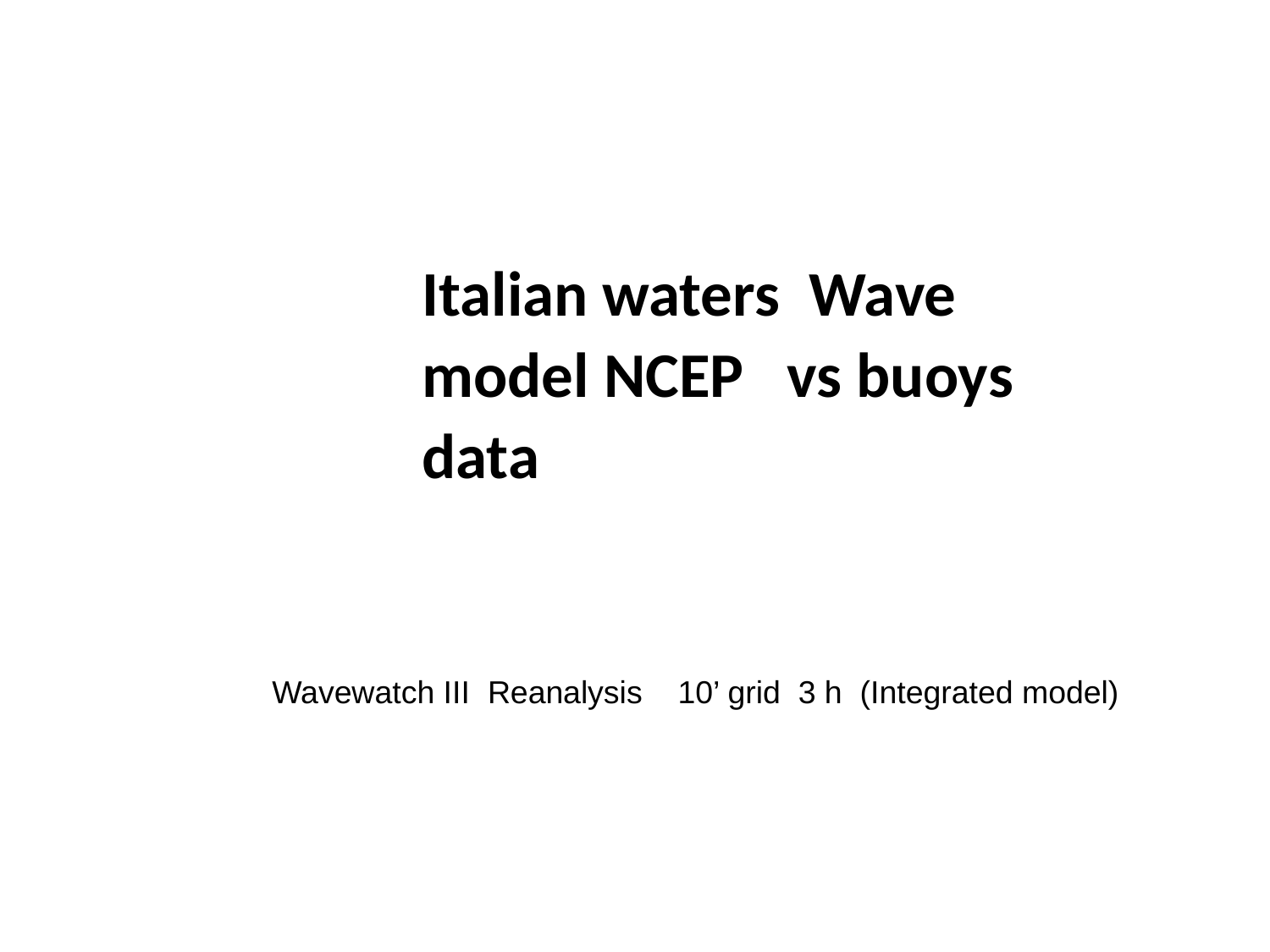

Italian waters  Wave model NCEP   vs buoys data
Wavewatch III  Reanalysis    10’ grid  3 h  (Integrated model)